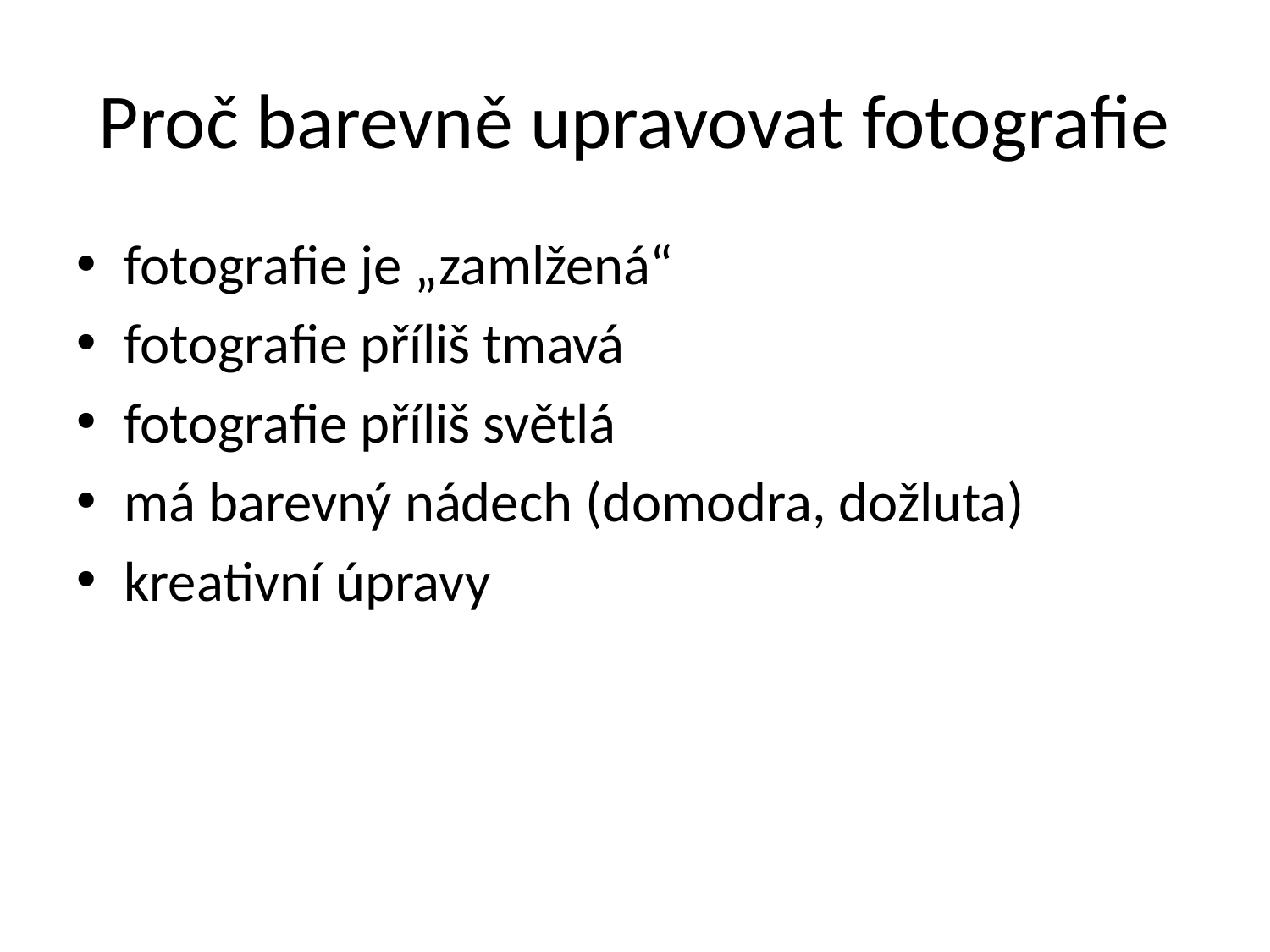

# Proč barevně upravovat fotografie
fotografie je „zamlžená“
fotografie příliš tmavá
fotografie příliš světlá
má barevný nádech (domodra, dožluta)
kreativní úpravy